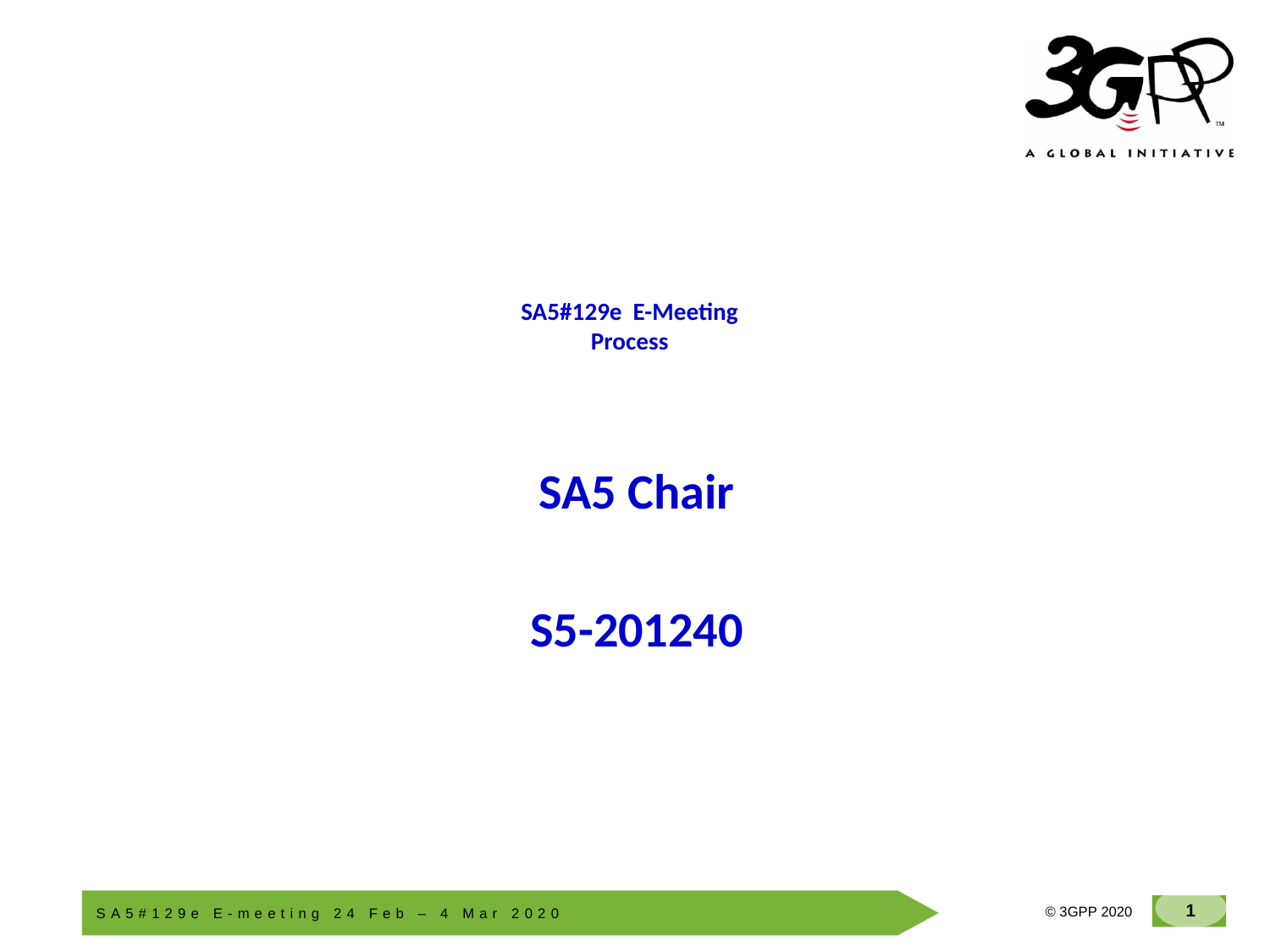

# SA5#129e  E-Meeting Process
SA5 Chair

S5-201240